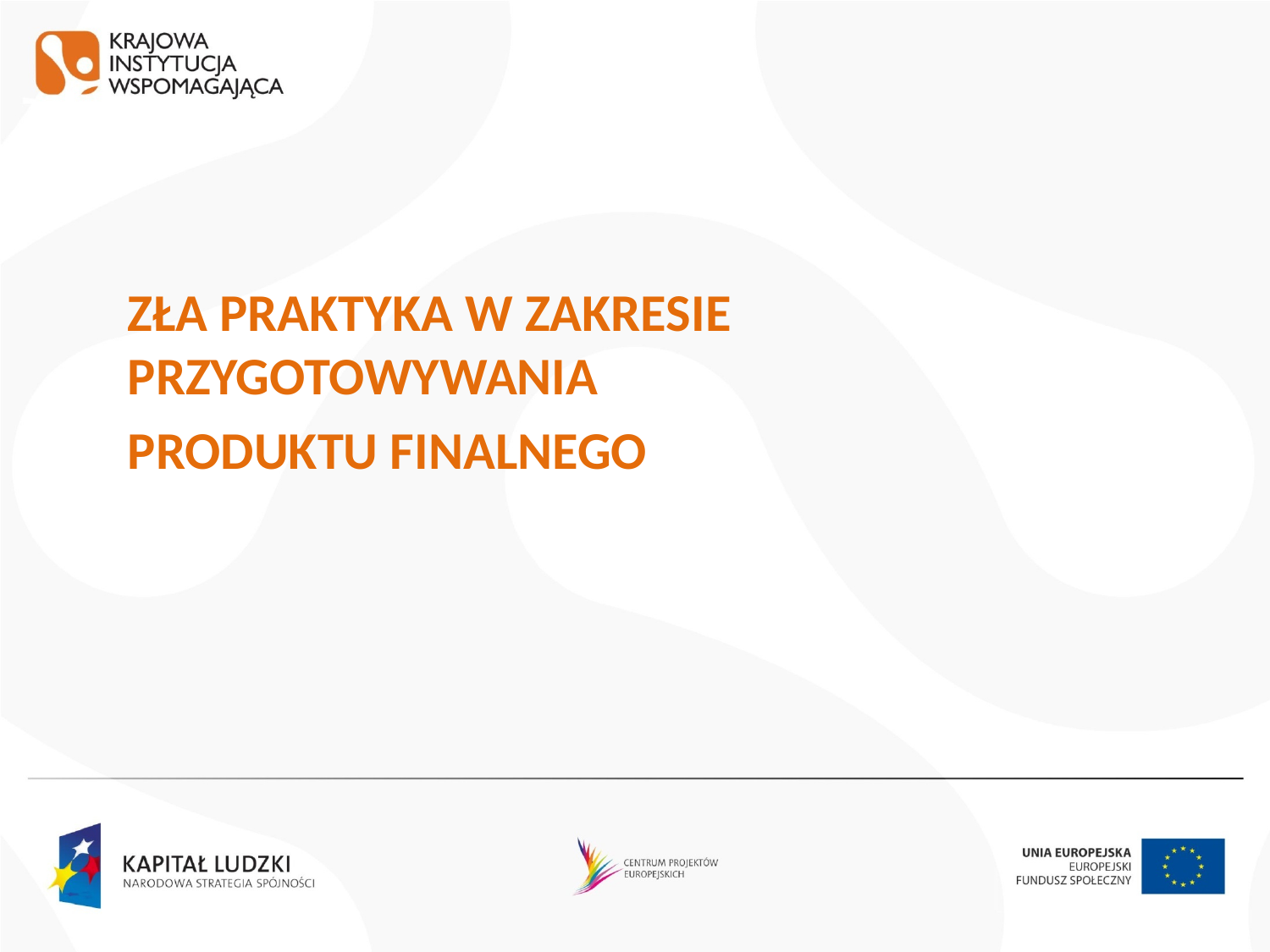

ZŁA PRAKTYKA W ZAKRESIE PRZYGOTOWYWANIA
PRODUKTU FINALNEGO